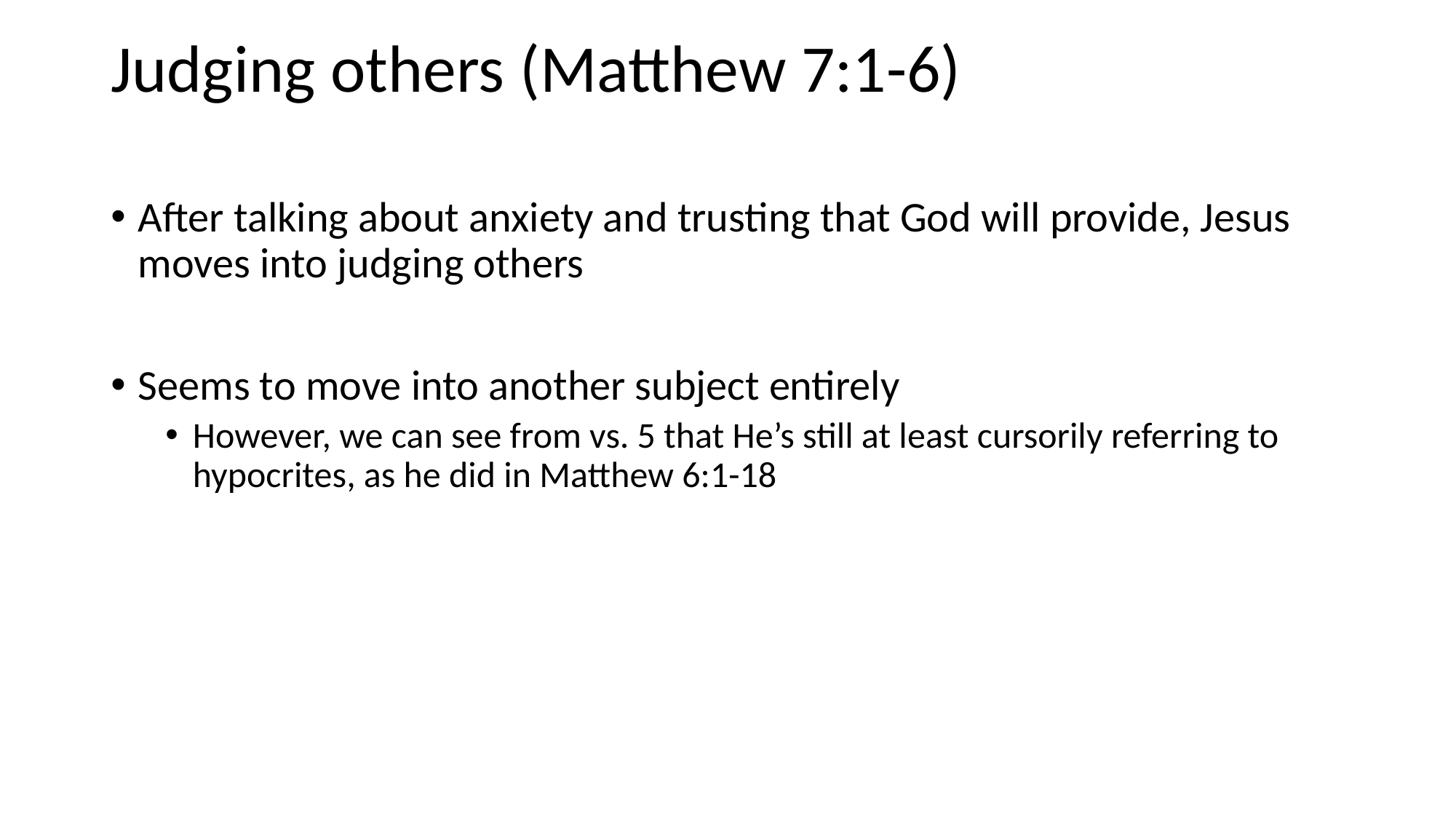

# Judging others (Matthew 7:1-6)

After talking about anxiety and trusting that God will provide, Jesus moves into judging others

Seems to move into another subject entirely
However, we can see from vs. 5 that He’s still at least cursorily referring to hypocrites, as he did in Matthew 6:1-18